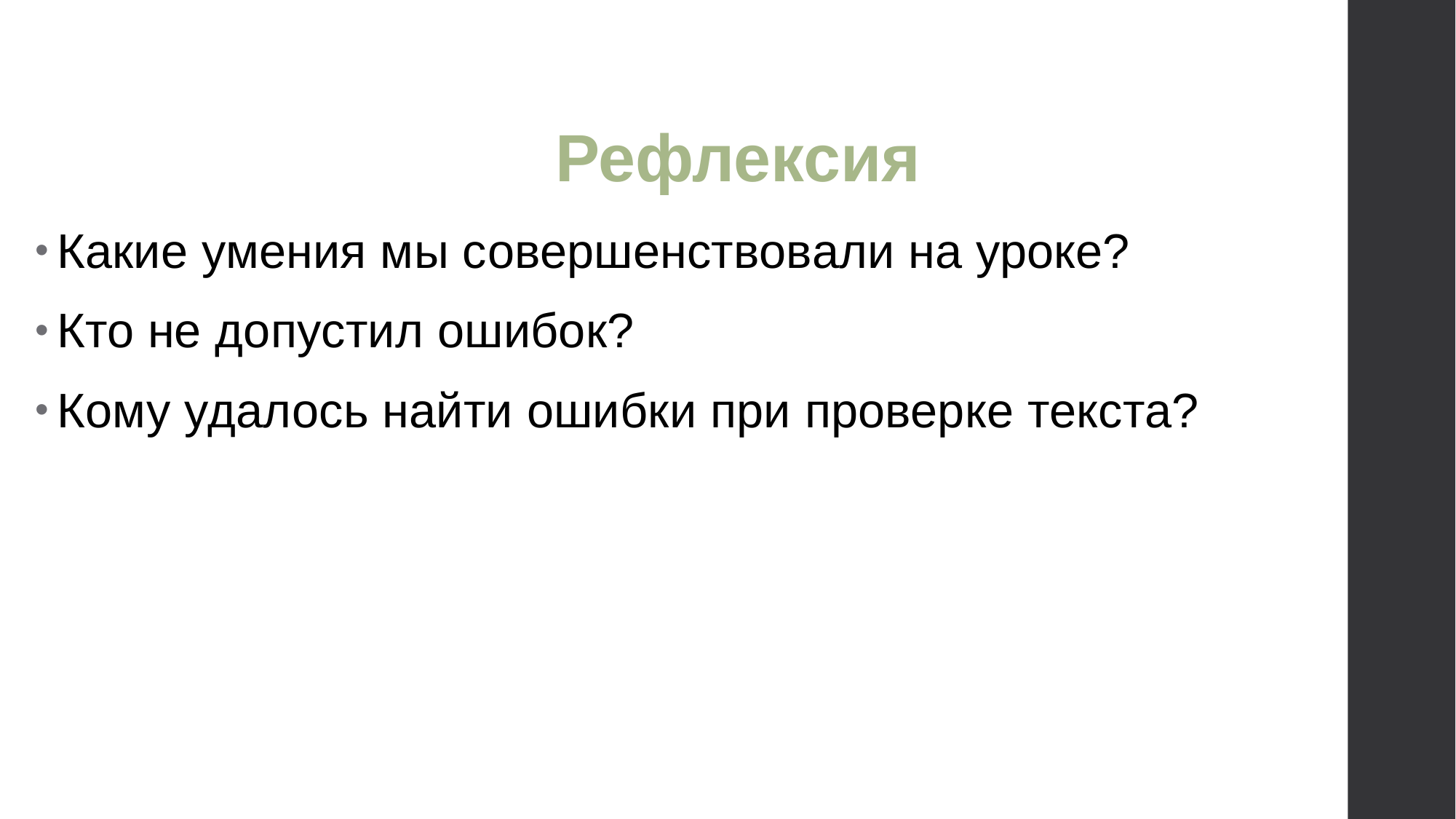

# Рефлексия
Какие умения мы совершенствовали на уроке?
Кто не допустил ошибок?
Кому удалось найти ошибки при проверке текста?